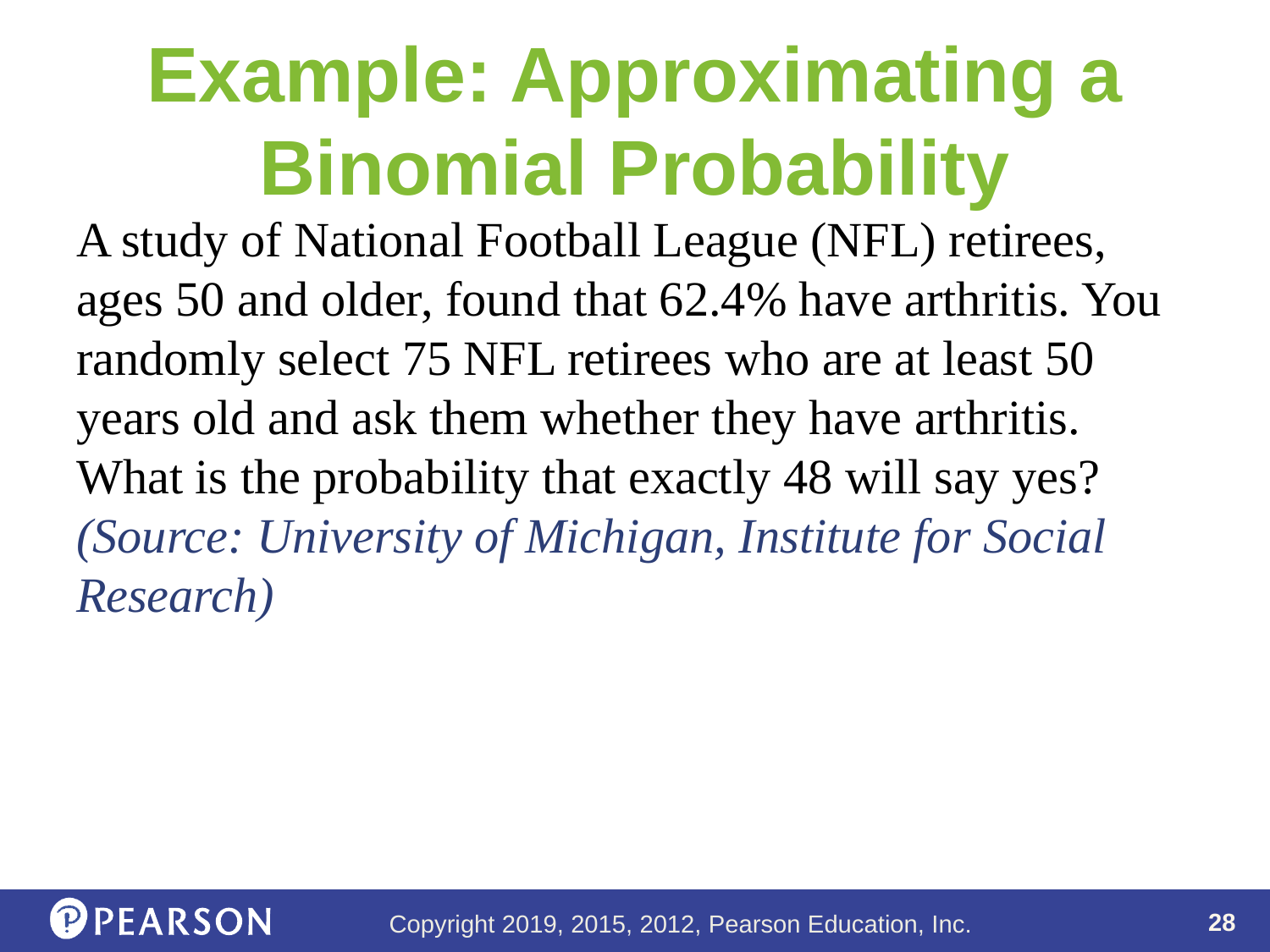

# Example: Approximating a Binomial Probability
A study of National Football League (NFL) retirees, ages 50 and older, found that 62.4% have arthritis. You randomly select 75 NFL retirees who are at least 50 years old and ask them whether they have arthritis. What is the probability that exactly 48 will say yes? (Source: University of Michigan, Institute for Social Research)